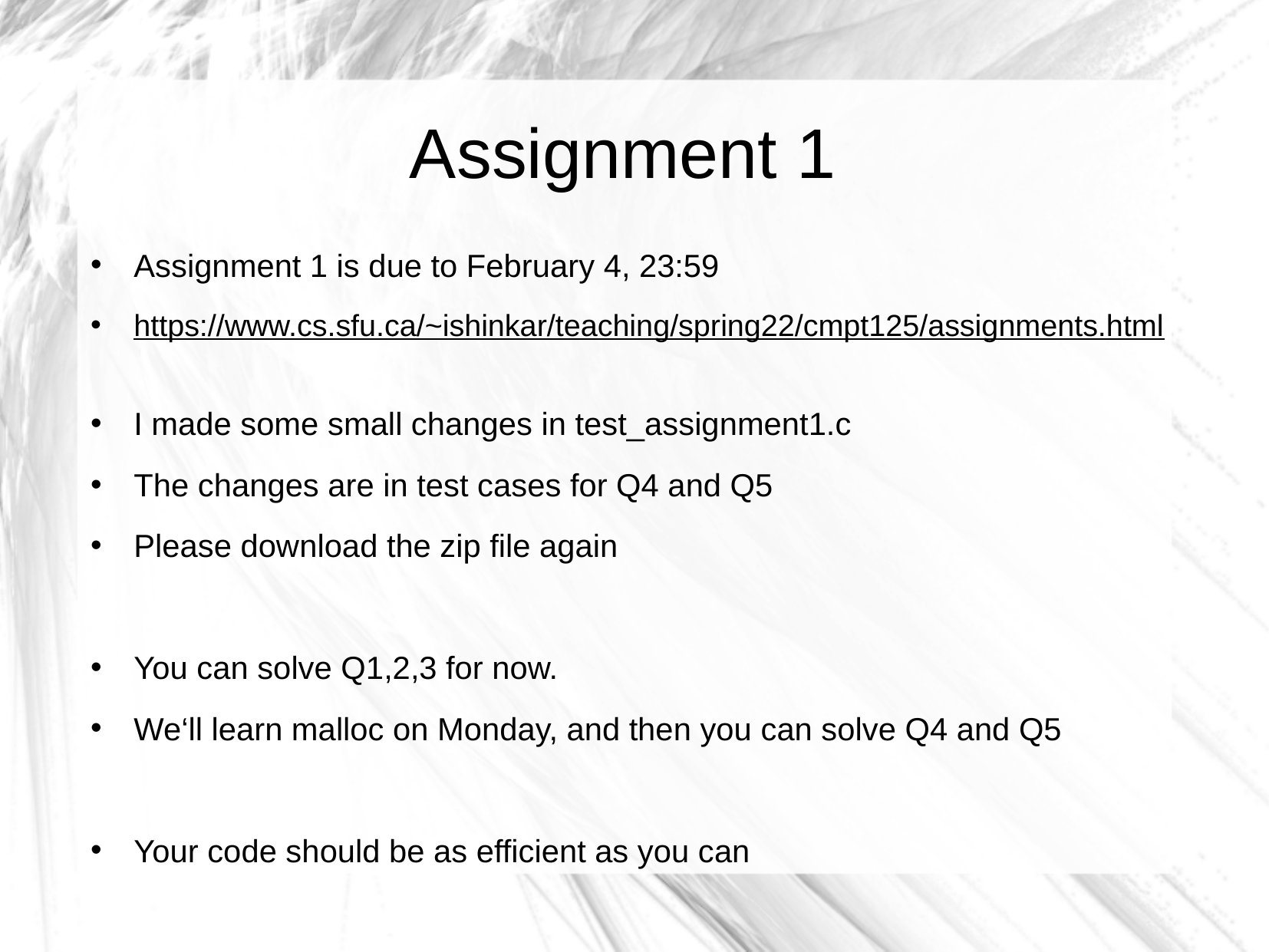

Assignment 1
Assignment 1 is due to February 4, 23:59
https://www.cs.sfu.ca/~ishinkar/teaching/spring22/cmpt125/assignments.html
I made some small changes in test_assignment1.c
The changes are in test cases for Q4 and Q5
Please download the zip file again

You can solve Q1,2,3 for now.
We‘ll learn malloc on Monday, and then you can solve Q4 and Q5

Your code should be as efficient as you can